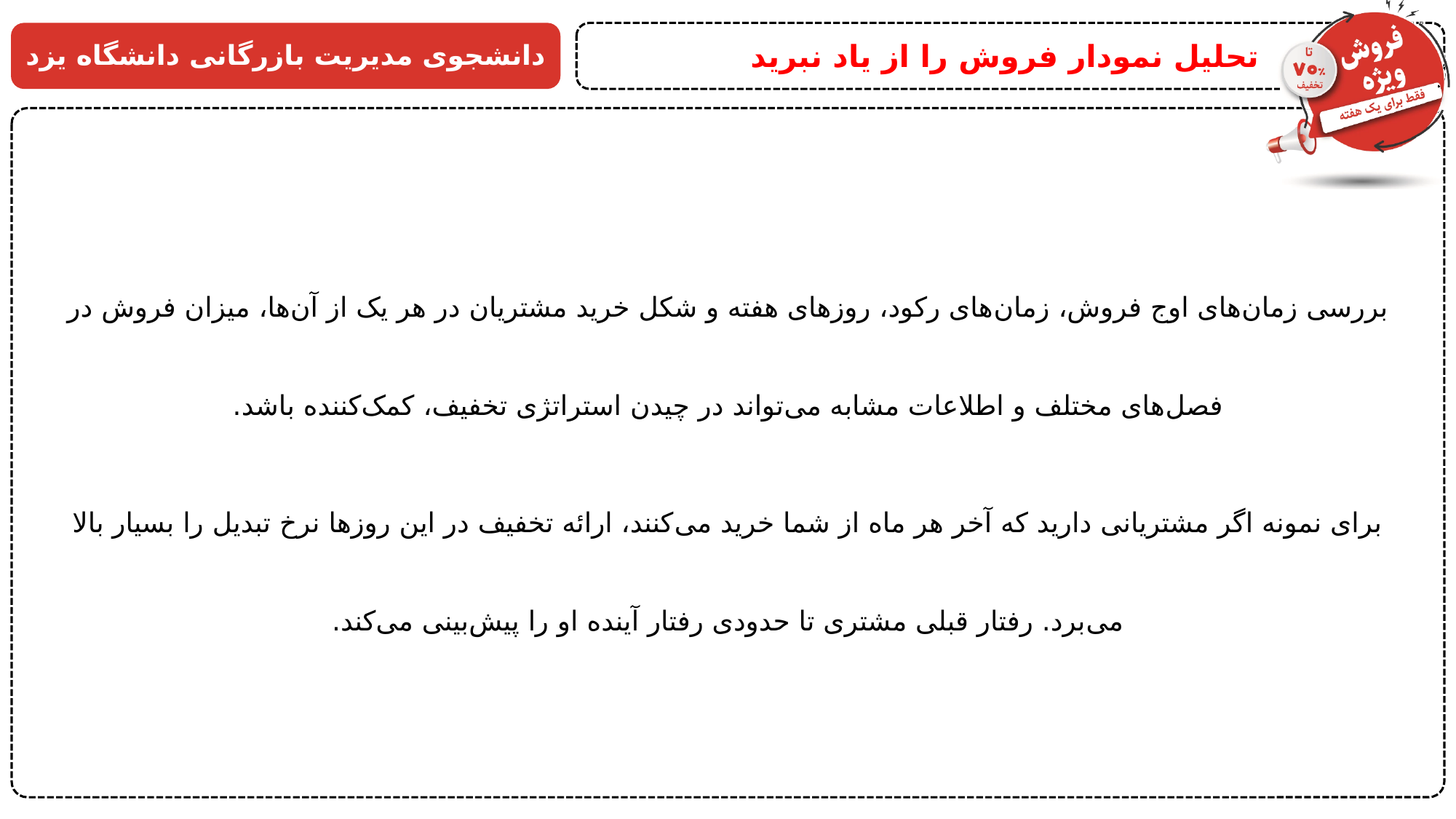

تحلیل نمودار فروش را از یاد نبرید
دانشجوی مدیریت بازرگانی دانشگاه یزد
بررسی زمان‌های اوج فروش، زمان‌های رکود، روزهای هفته و شکل خرید مشتریان در هر یک از آن‌ها، میزان فروش در فصل‌های مختلف و اطلاعات مشابه می‌تواند در چیدن استراتژی تخفیف، کمک‌کننده باشد.
برای نمونه اگر مشتریانی دارید که آخر هر ماه از شما خرید می‌کنند، ارائه تخفیف در این روزها نرخ تبدیل را بسیار بالا می‌برد. رفتار قبلی مشتری تا حدودی رفتار آینده او را پیش‌بینی می‌کند.